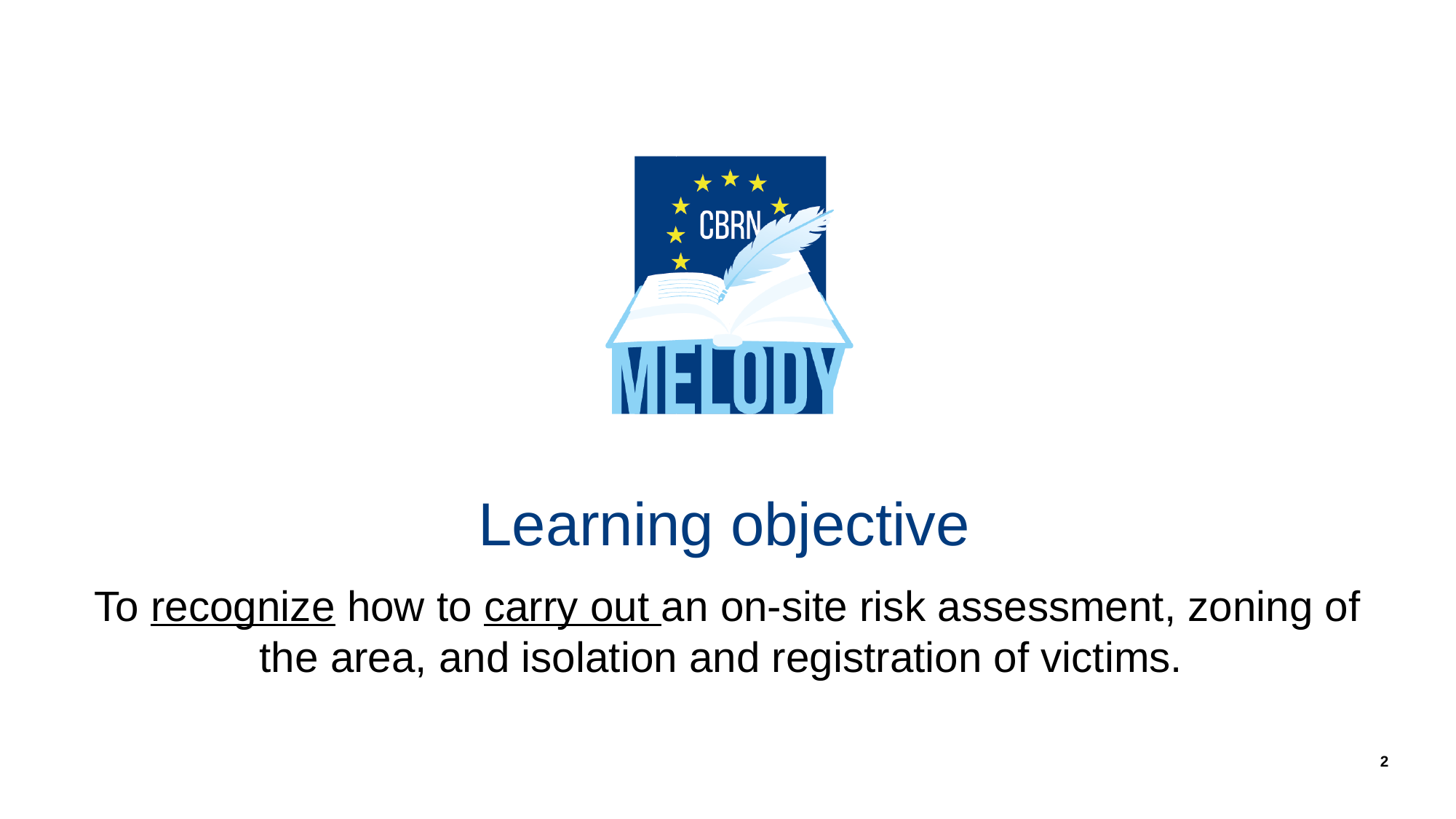

# Learning objective
To recognize how to carry out an on-site risk assessment, zoning of the area, and isolation and registration of victims.
2